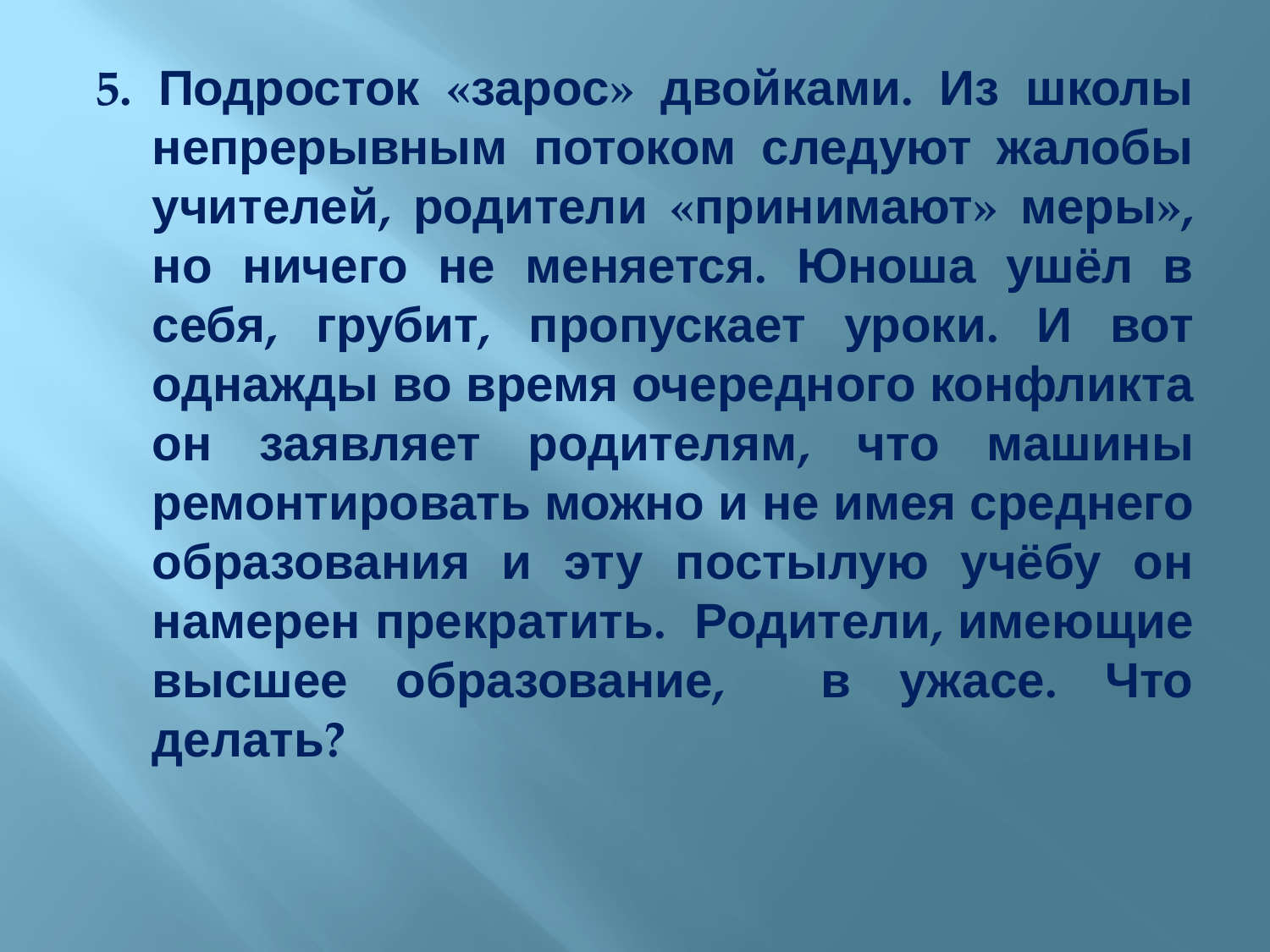

5. Подросток «зарос» двойками. Из школы непрерывным потоком следуют жалобы учителей, родители «принимают» меры», но ничего не меняется. Юноша ушёл в себя, грубит, пропускает уроки. И вот однажды во время очередного конфликта он заявляет родителям, что машины ремонтировать можно и не имея среднего образования и эту постылую учёбу он намерен прекратить.  Родители, имеющие высшее образование,  в ужасе. Что делать?